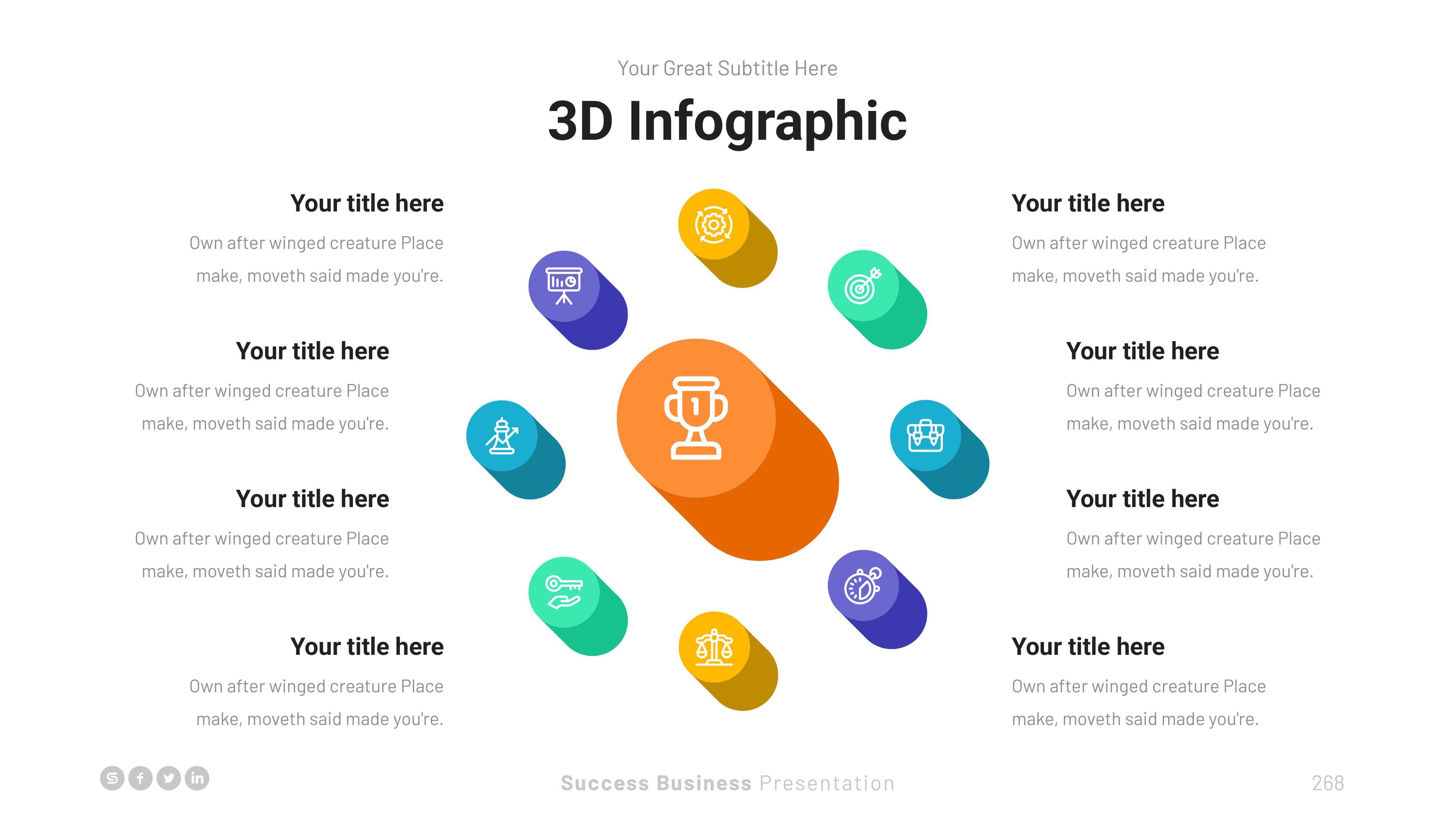

Your Great Subtitle Here
3D Infographic
Your title here
Own after winged creature Place make, moveth said made you're.
Your title here
Own after winged creature Place make, moveth said made you're.

Your title here
Own after winged creature Place make, moveth said made you're.
Your title here
Own after winged creature Place make, moveth said made you're.

Your title here
Own after winged creature Place make, moveth said made you're.
Your title here
Own after winged creature Place make, moveth said made you're.

Your title here
Own after winged creature Place make, moveth said made you're.
Your title here
Own after winged creature Place make, moveth said made you're.